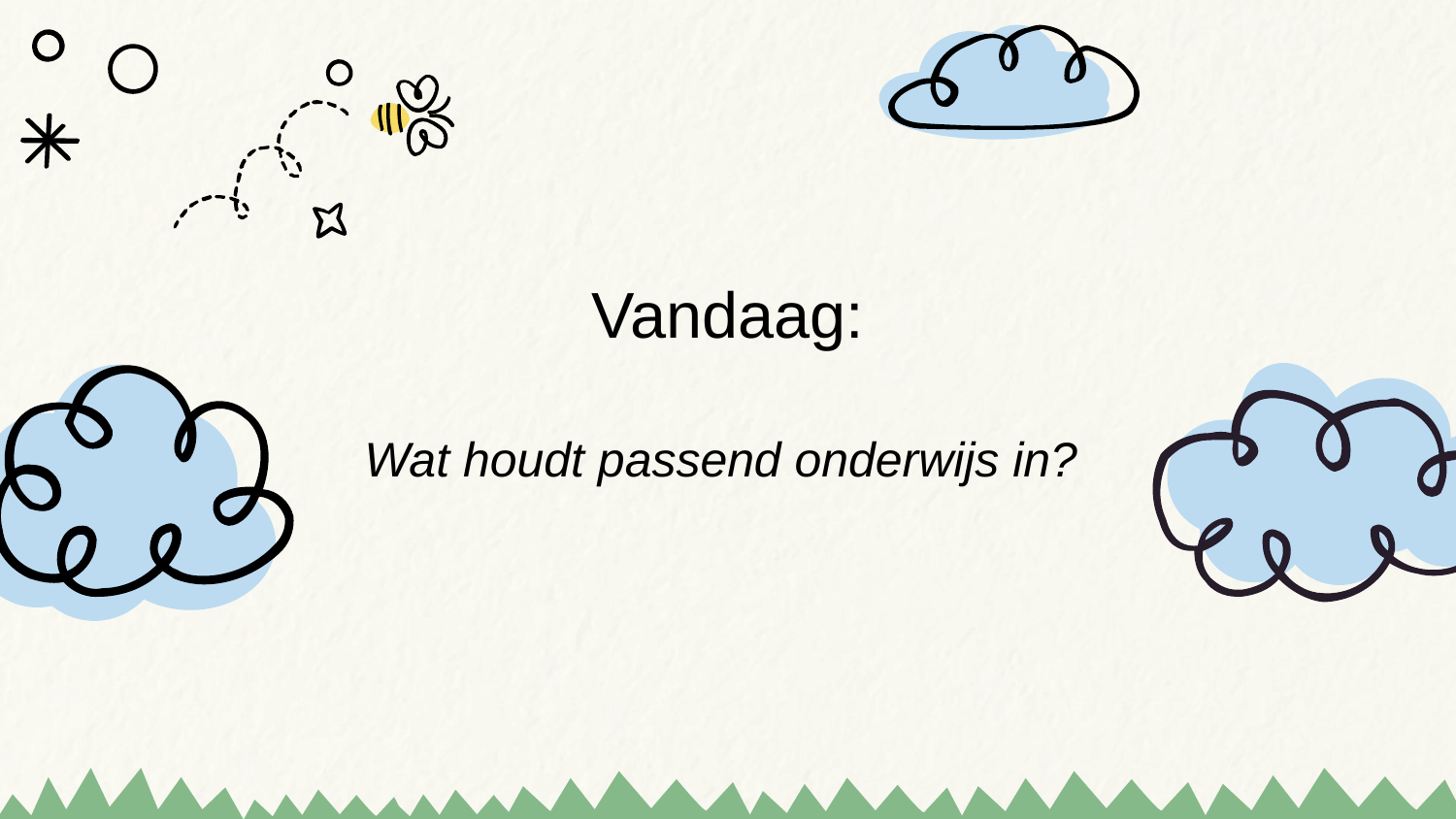

# Vandaag: Wat houdt passend onderwijs in?